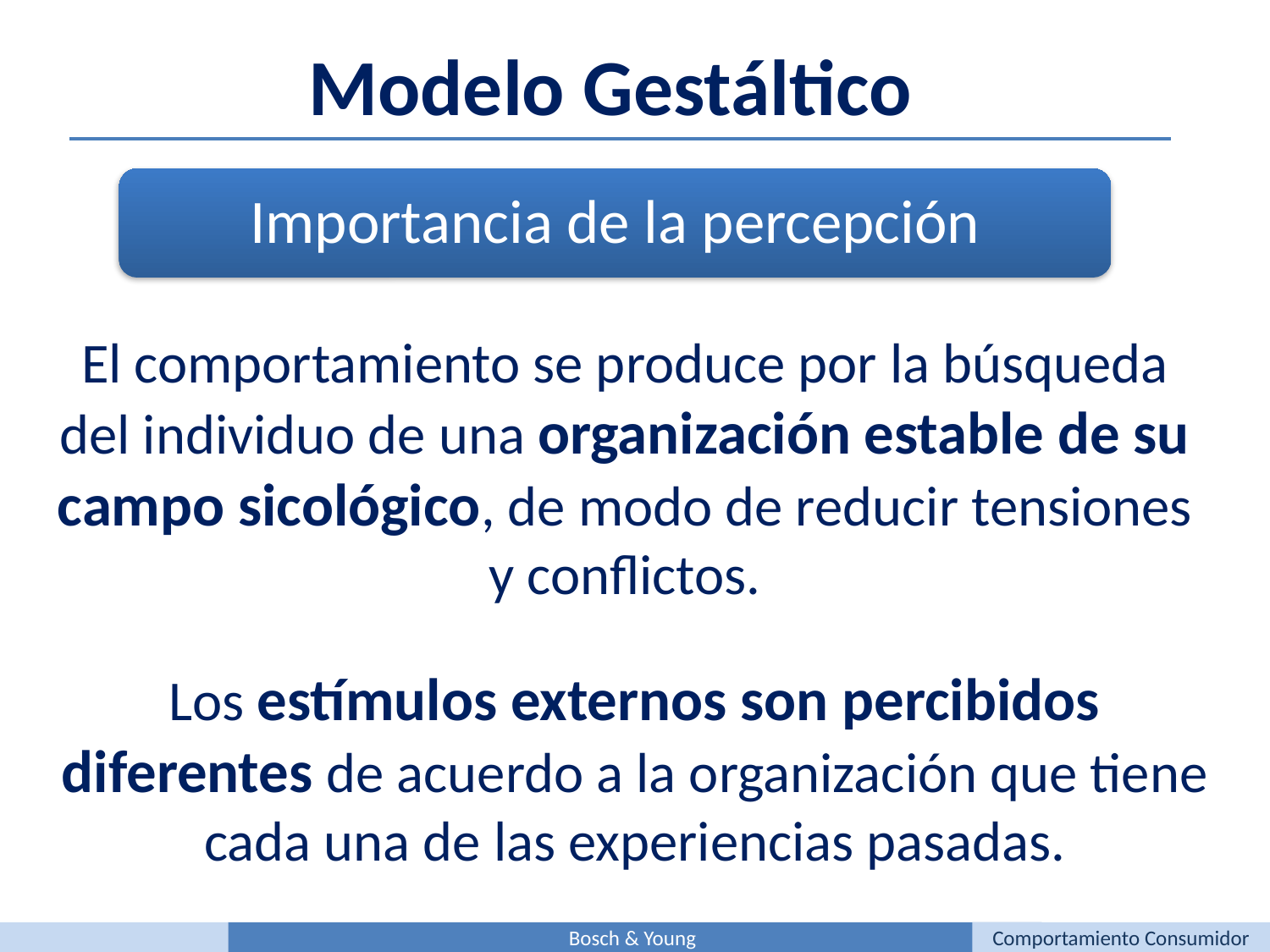

Modelo Gestáltico
Importancia de la percepción
El comportamiento se produce por la búsqueda del individuo de una organización estable de su campo sicológico, de modo de reducir tensiones y conflictos.
Los estímulos externos son percibidos diferentes de acuerdo a la organización que tiene cada una de las experiencias pasadas.

Bosch & Young
Comportamiento Consumidor